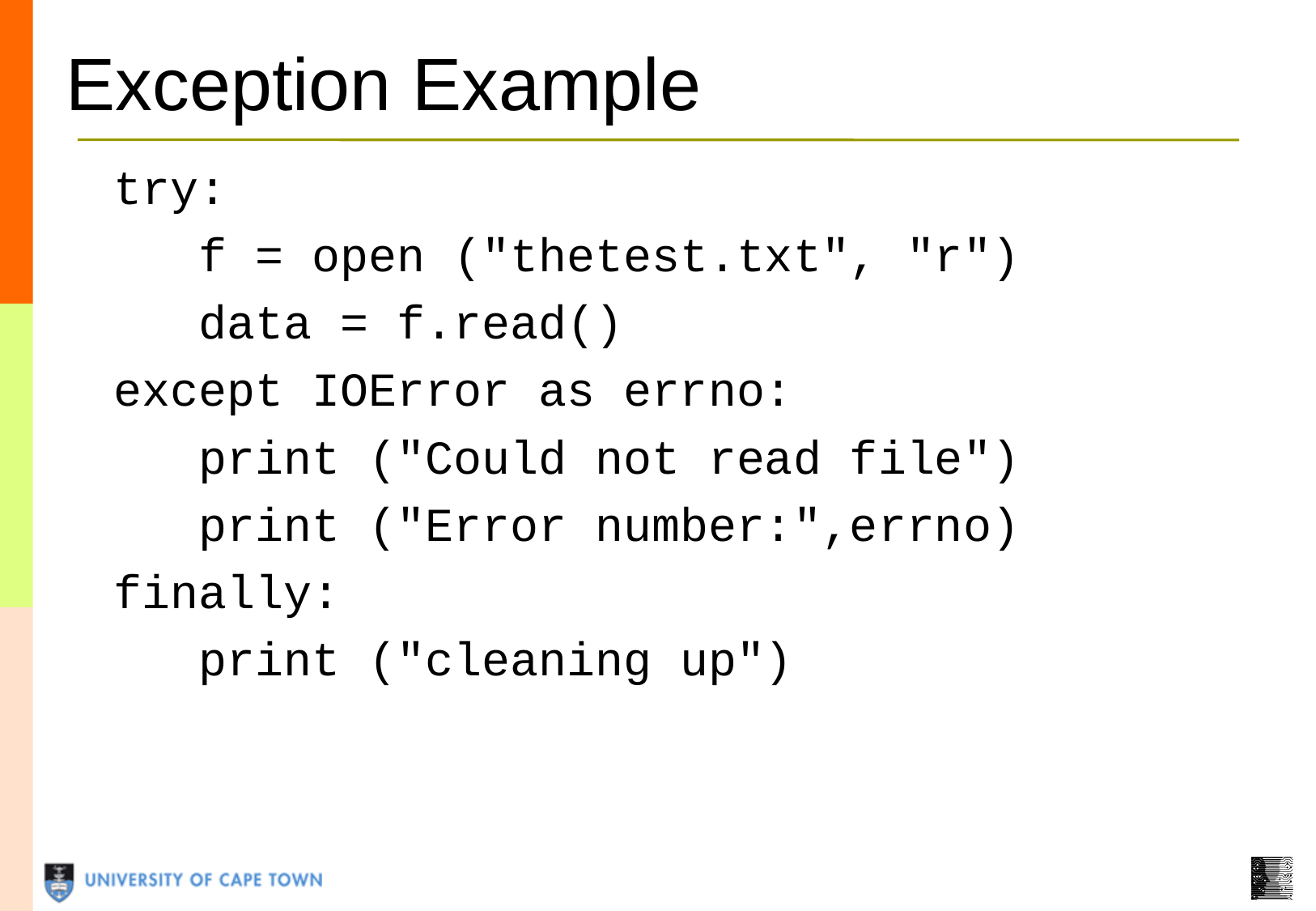

Exception Example
try:
   f = open ("thetest.txt", "r")
   data = f.read()
except IOError as errno:
   print ("Could not read file")
   print ("Error number:",errno)
finally:
   print ("cleaning up")